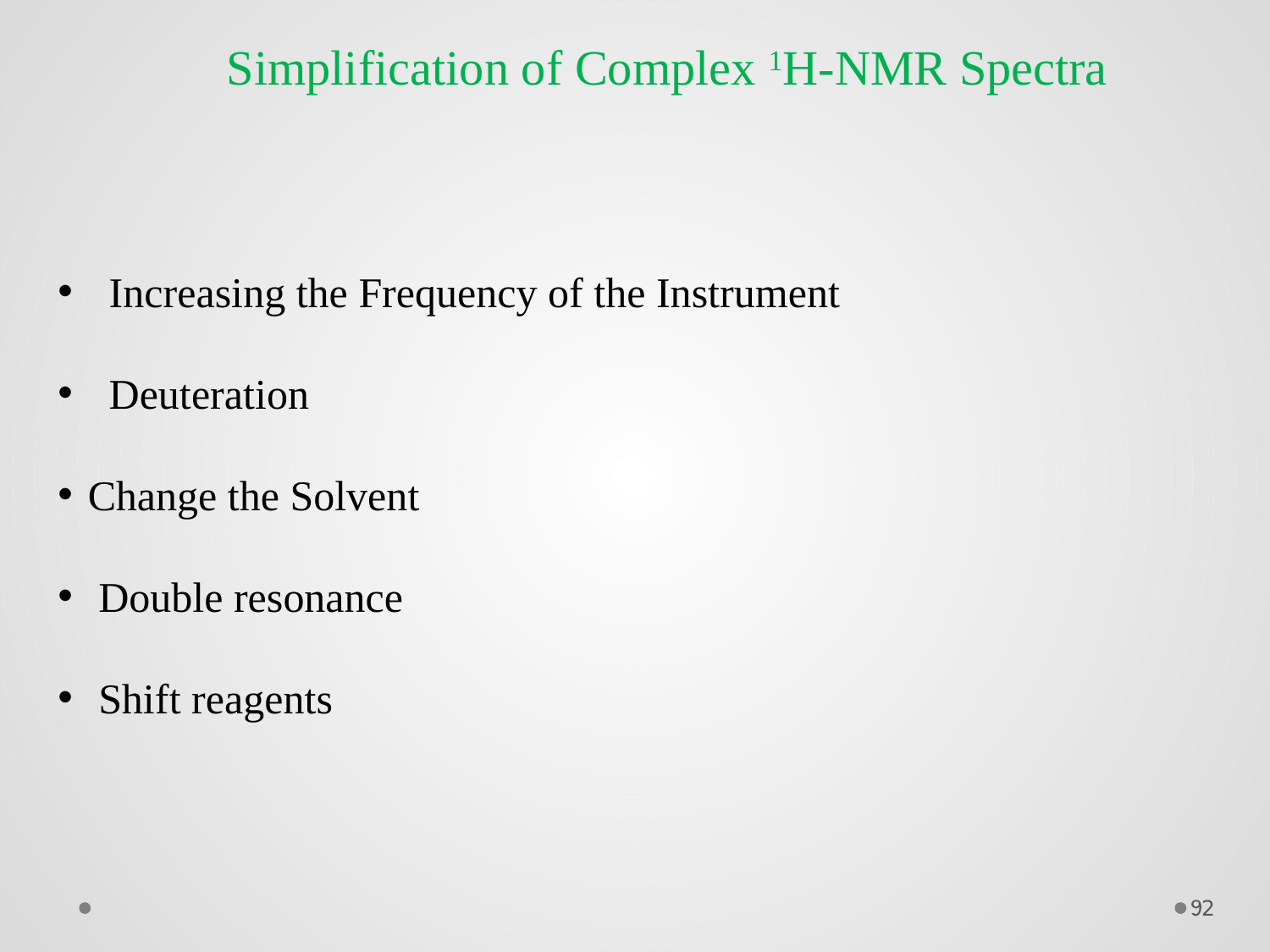

Simplification of Complex 1H-NMR Spectra
  Increasing the Frequency of the Instrument
  Deuteration
Change the Solvent
 Double resonance
 Shift reagents

92